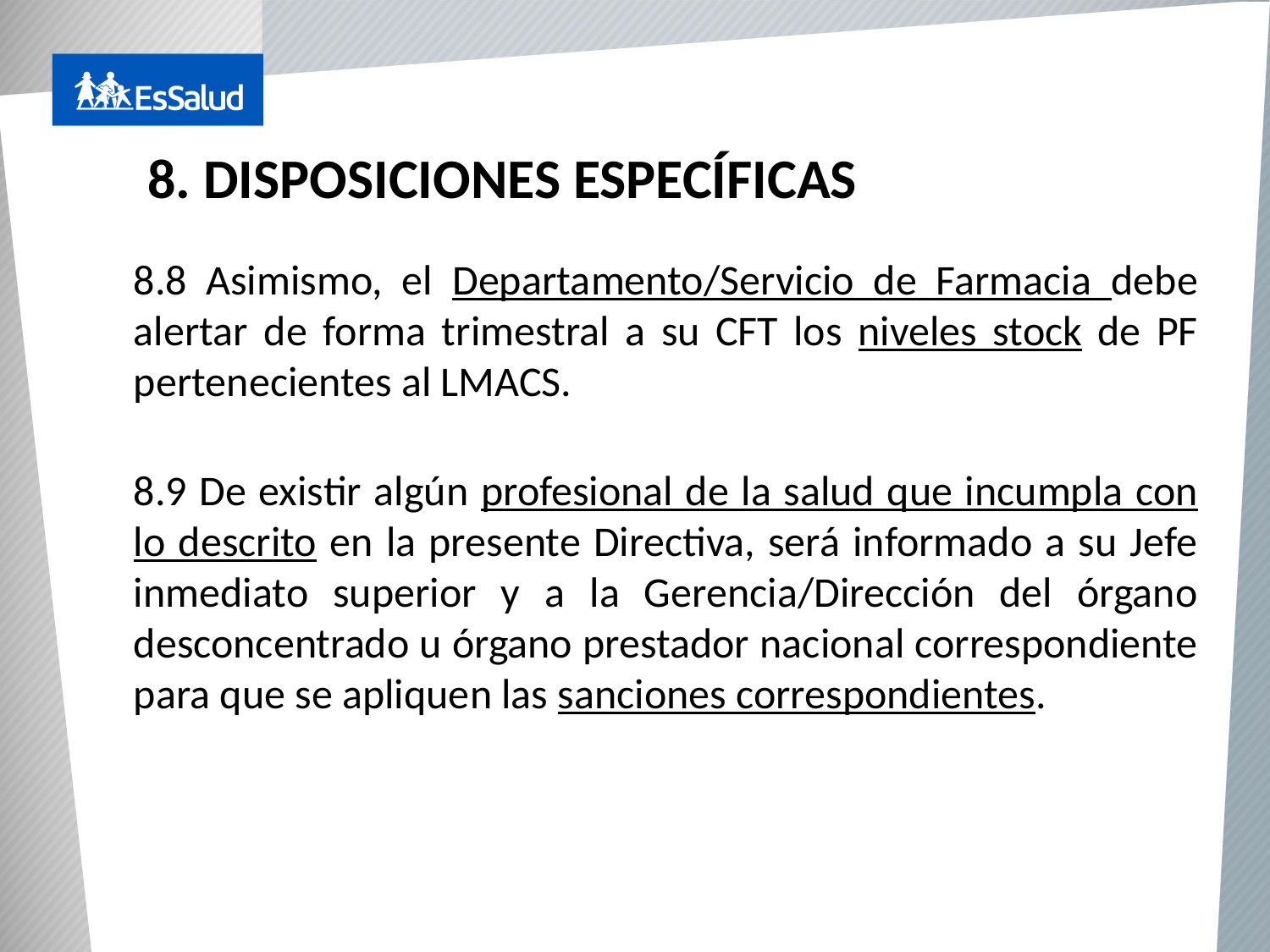

# 8. DISPOSICIONES ESPECÍFICAS
8.8 Asimismo, el Departamento/Servicio de Farmacia debe alertar de forma trimestral a su CFT los niveles stock de PF pertenecientes al LMACS.

8.9 De existir algún profesional de la salud que incumpla con lo descrito en la presente Directiva, será informado a su Jefe inmediato superior y a la Gerencia/Dirección del órgano desconcentrado u órgano prestador nacional correspondiente para que se apliquen las sanciones correspondientes.